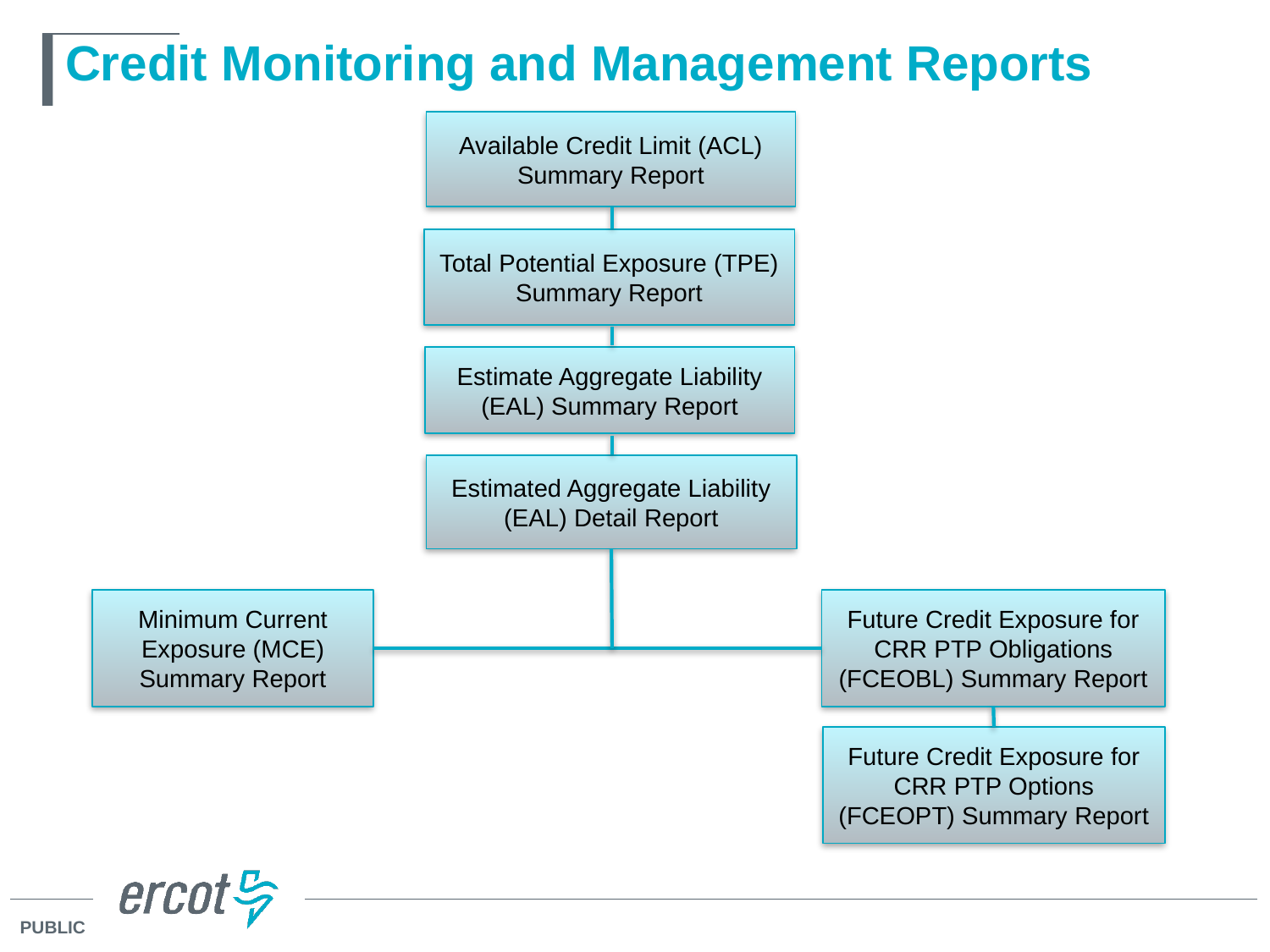

# Credit Monitoring and Management Reports
Available Credit Limit (ACL) Summary Report
Total Potential Exposure (TPE) Summary Report
Estimate Aggregate Liability (EAL) Summary Report
Estimated Aggregate Liability (EAL) Detail Report
Minimum Current Exposure (MCE) Summary Report
Future Credit Exposure for CRR PTP Obligations (FCEOBL) Summary Report
Future Credit Exposure for CRR PTP Options (FCEOPT) Summary Report